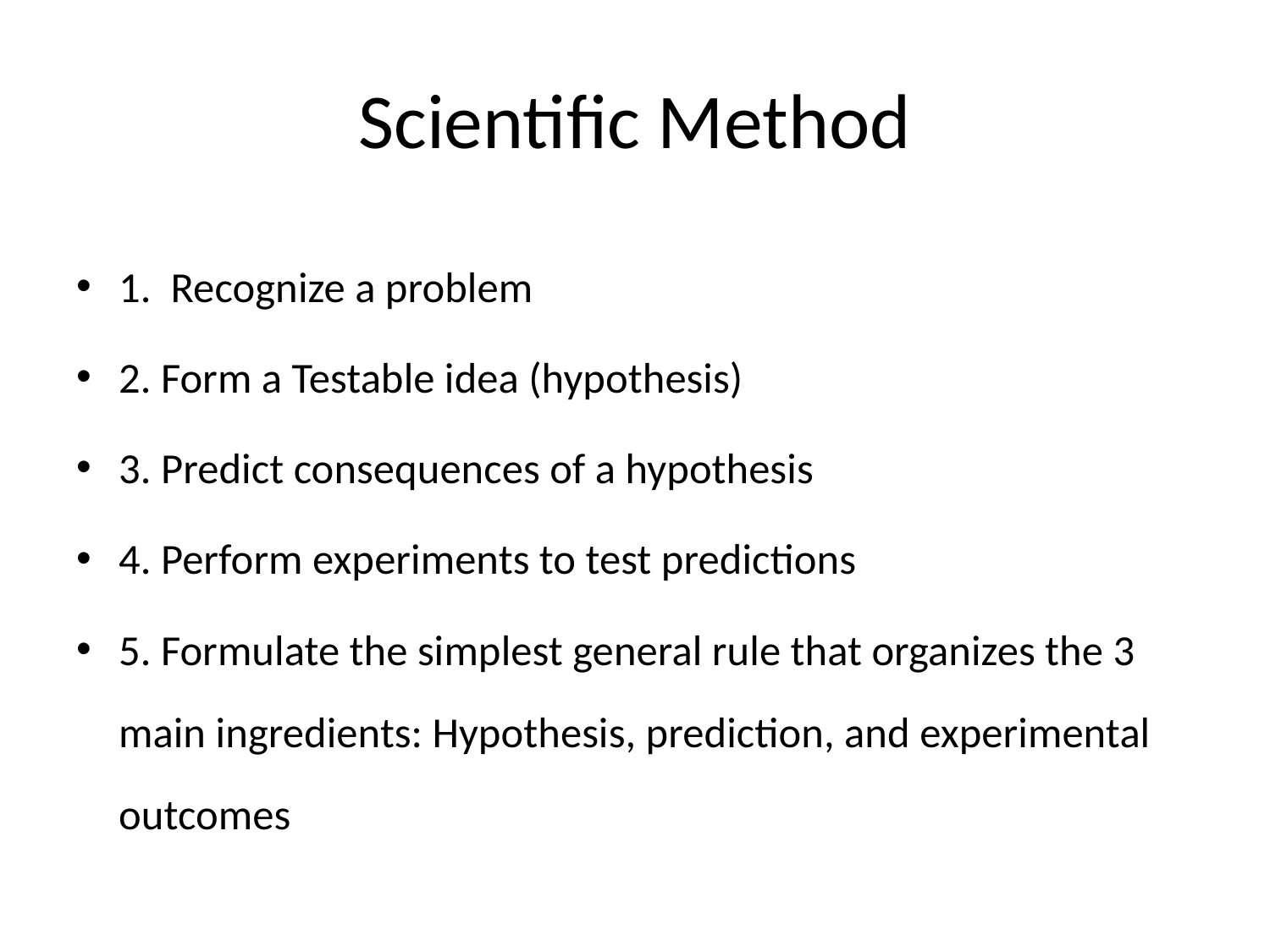

# Scientific Method
1.  Recognize a problem
2. Form a Testable idea (hypothesis)
3. Predict consequences of a hypothesis
4. Perform experiments to test predictions
5. Formulate the simplest general rule that organizes the 3 main ingredients: Hypothesis, prediction, and experimental outcomes